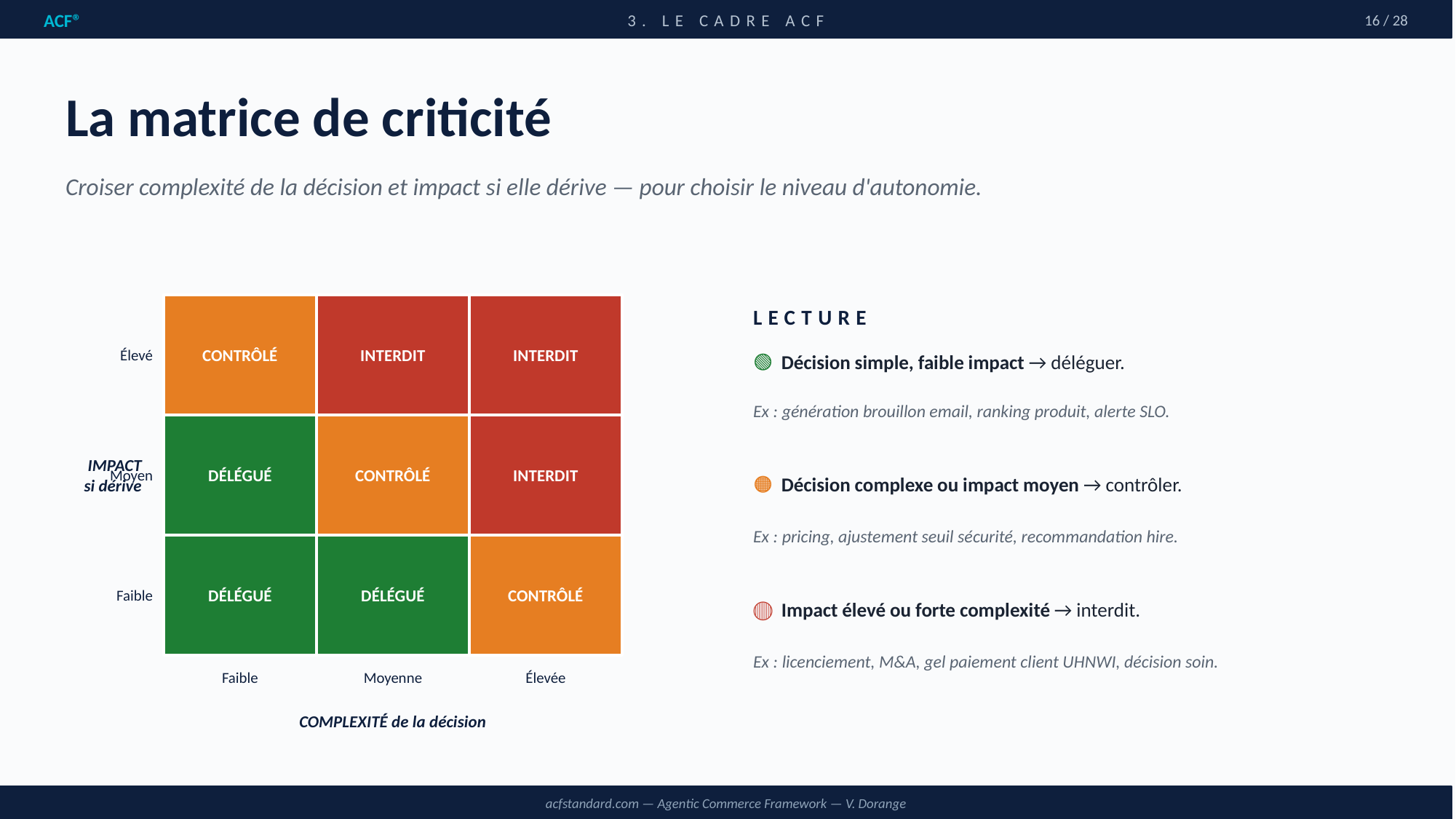

ACF®
3. LE CADRE ACF
16 / 28
La matrice de criticité
Croiser complexité de la décision et impact si elle dérive — pour choisir le niveau d'autonomie.
Élevé

CONTRÔLÉ

INTERDIT

INTERDIT
LECTURE
🟢  Décision simple, faible impact → déléguer.

Ex : génération brouillon email, ranking produit, alerte SLO.

🟠  Décision complexe ou impact moyen → contrôler.

Ex : pricing, ajustement seuil sécurité, recommandation hire.

🔴  Impact élevé ou forte complexité → interdit.

Ex : licenciement, M&A, gel paiement client UHNWI, décision soin.
Moyen

DÉLÉGUÉ

CONTRÔLÉ

INTERDIT
IMPACT
si dérive
Faible

DÉLÉGUÉ

DÉLÉGUÉ

CONTRÔLÉ
Faible
Moyenne
Élevée
COMPLEXITÉ de la décision

acfstandard.com — Agentic Commerce Framework — V. Dorange